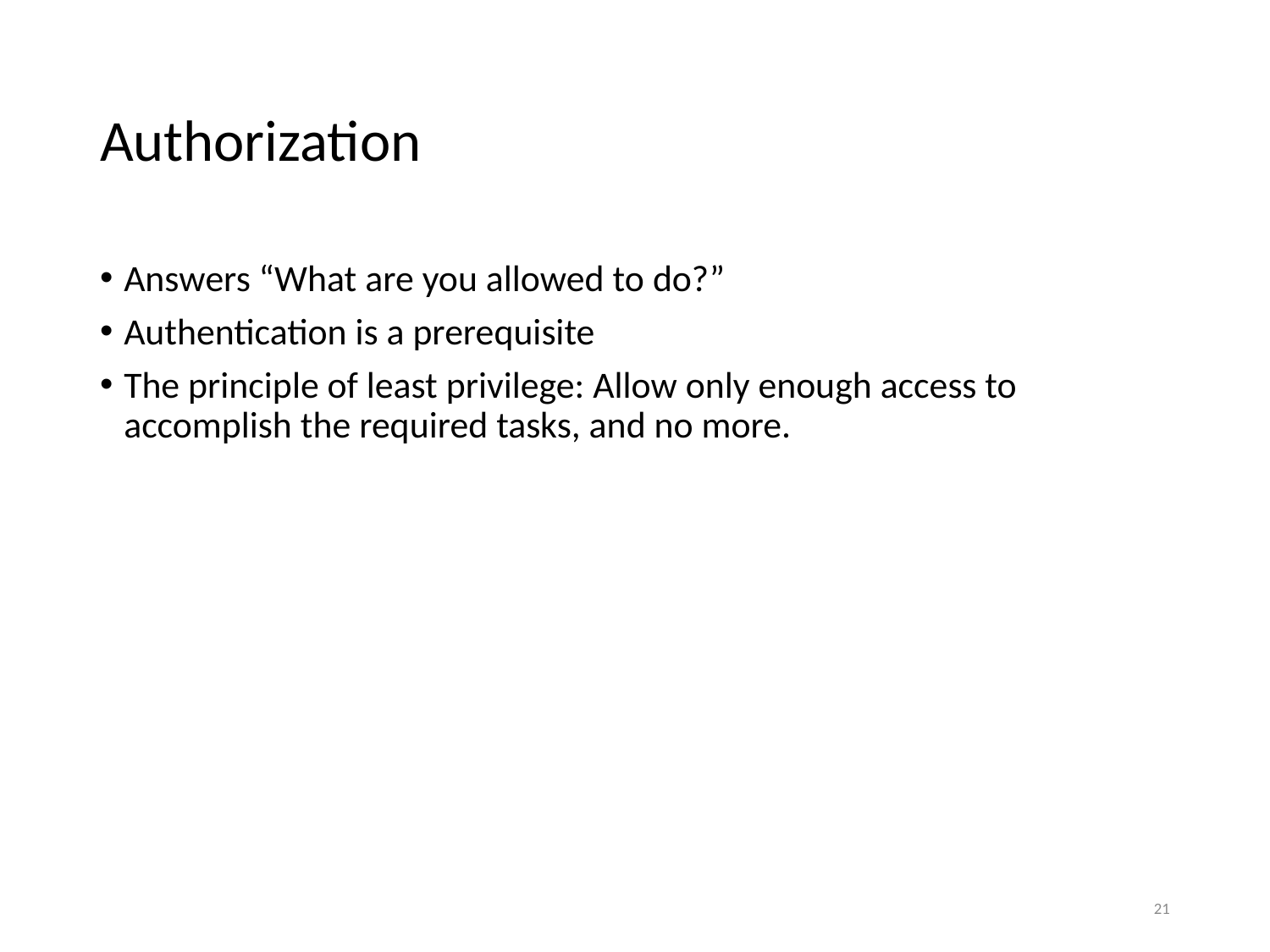

# Authorization
Answers “What are you allowed to do?”
Authentication is a prerequisite
The principle of least privilege: Allow only enough access to accomplish the required tasks, and no more.
21